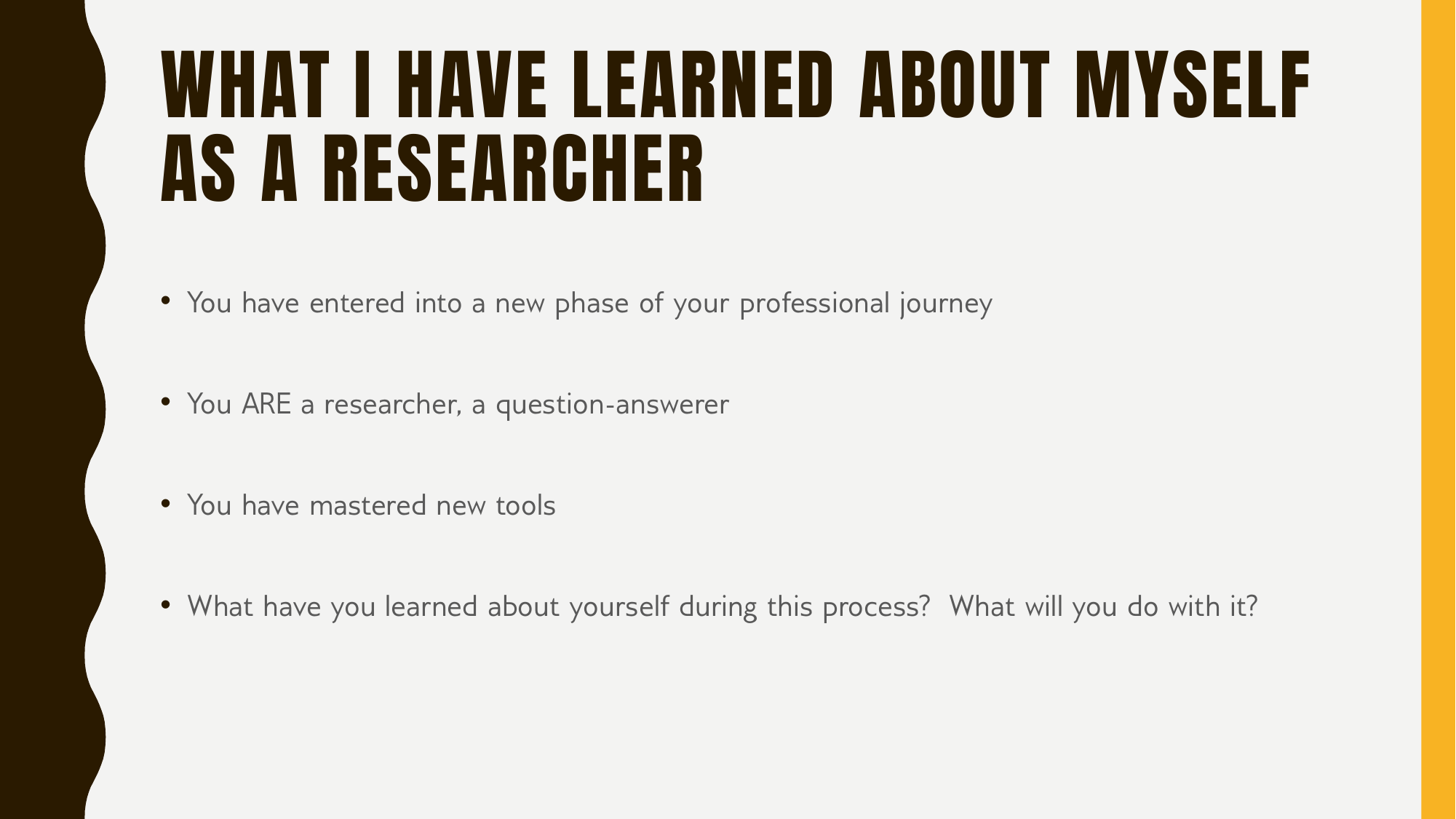

# What I have learned about myself as a researcher
You have entered into a new phase of your professional journey

You ARE a researcher, a question-answerer

You have mastered new tools

What have you learned about yourself during this process?  What will you do with it?